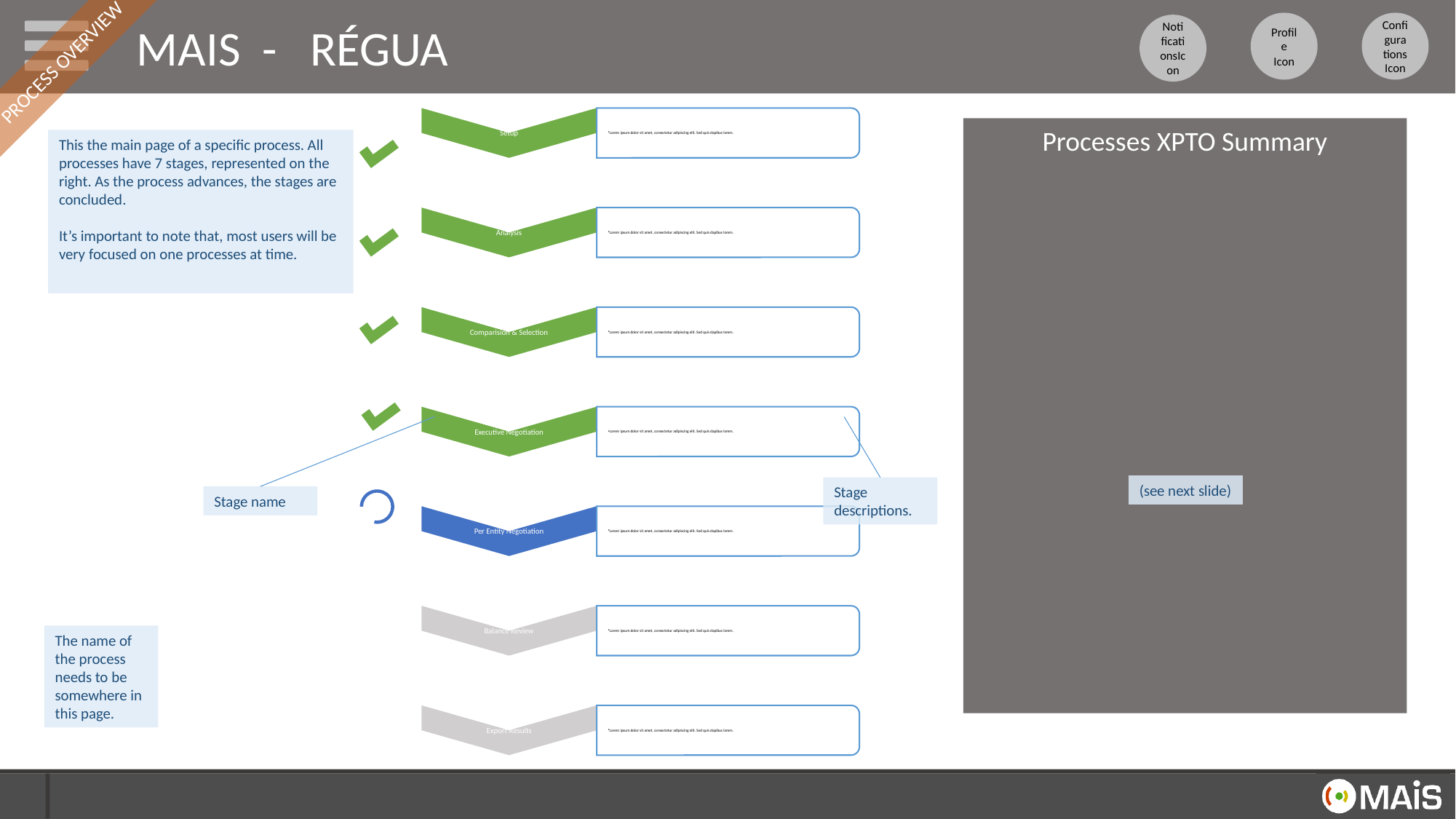

MAIS  -   RÉGUA
Configurations Icon
Profile Icon
NotificationsIcon

   PROCESS OVERVIEW
Setup
Lorem ipsum dolor sit amet, consectetur adipiscing elit. Sed quis dapibus lorem.
Analysis
Lorem ipsum dolor sit amet, consectetur adipiscing elit. Sed quis dapibus lorem.
Comparision & Selection
Lorem ipsum dolor sit amet, consectetur adipiscing elit. Sed quis dapibus lorem.
Executive Negotiation
Per Entity Negotiation
Balance Review
Export Results
Lorem ipsum dolor sit amet, consectetur adipiscing elit. Sed quis dapibus lorem.
Lorem ipsum dolor sit amet, consectetur adipiscing elit. Sed quis dapibus lorem.
Lorem ipsum dolor sit amet, consectetur adipiscing elit. Sed quis dapibus lorem.
Lorem ipsum dolor sit amet, consectetur adipiscing elit. Sed quis dapibus lorem.
Processes XPTO Summary
This the main page of a specific process. All processes have 7 stages, represented on the right. As the process advances, the stages are concluded.

It’s important to note that, most users will be very focused on one processes at time.

(see next slide)
Stage descriptions.
Stage name

The name of the process needs to be somewhere in this page.